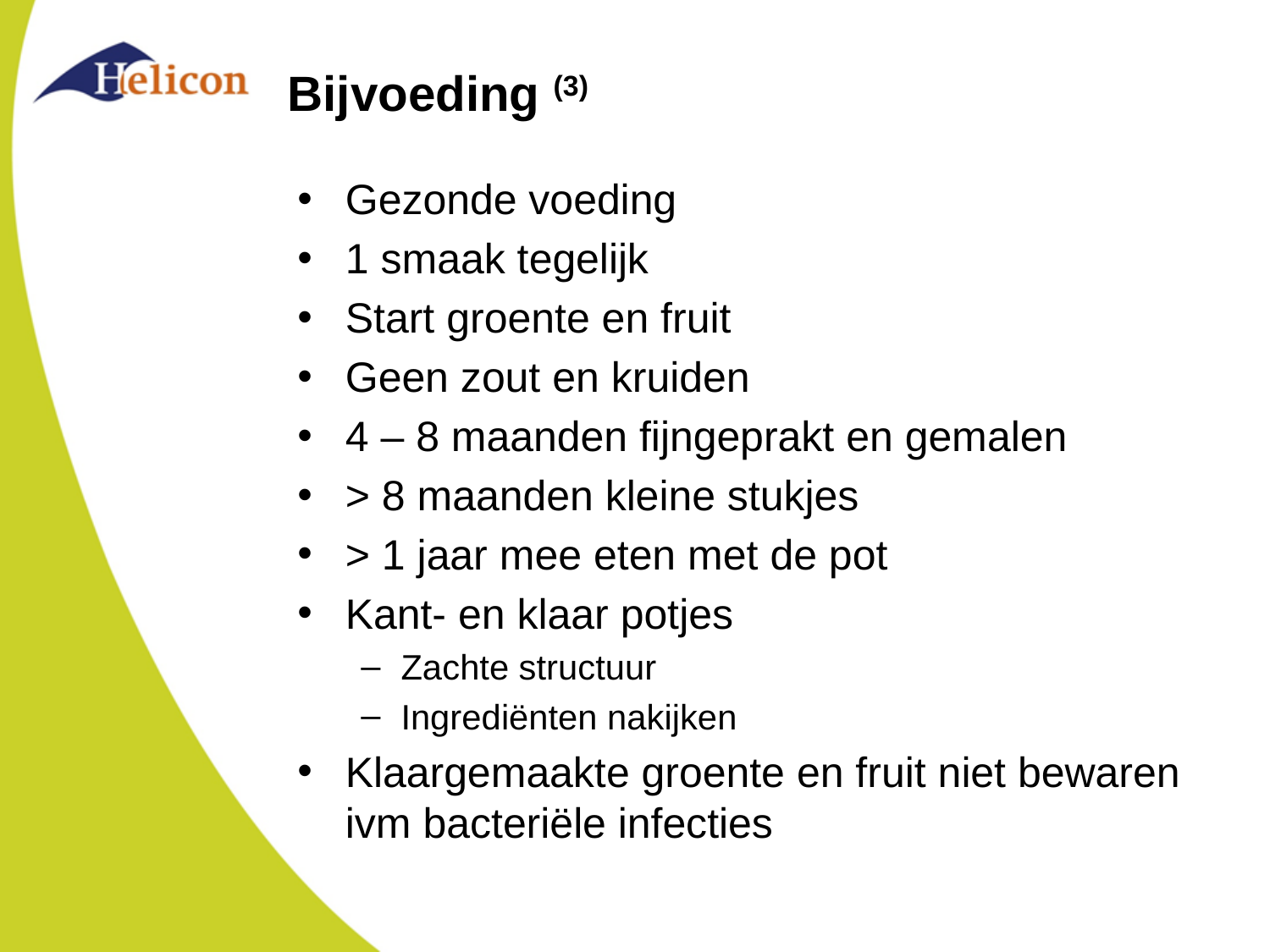

# Bijvoeding (3)
Gezonde voeding
1 smaak tegelijk
Start groente en fruit
Geen zout en kruiden
4 – 8 maanden fijngeprakt en gemalen
> 8 maanden kleine stukjes
> 1 jaar mee eten met de pot
Kant- en klaar potjes
Zachte structuur
Ingrediënten nakijken
Klaargemaakte groente en fruit niet bewaren ivm bacteriële infecties